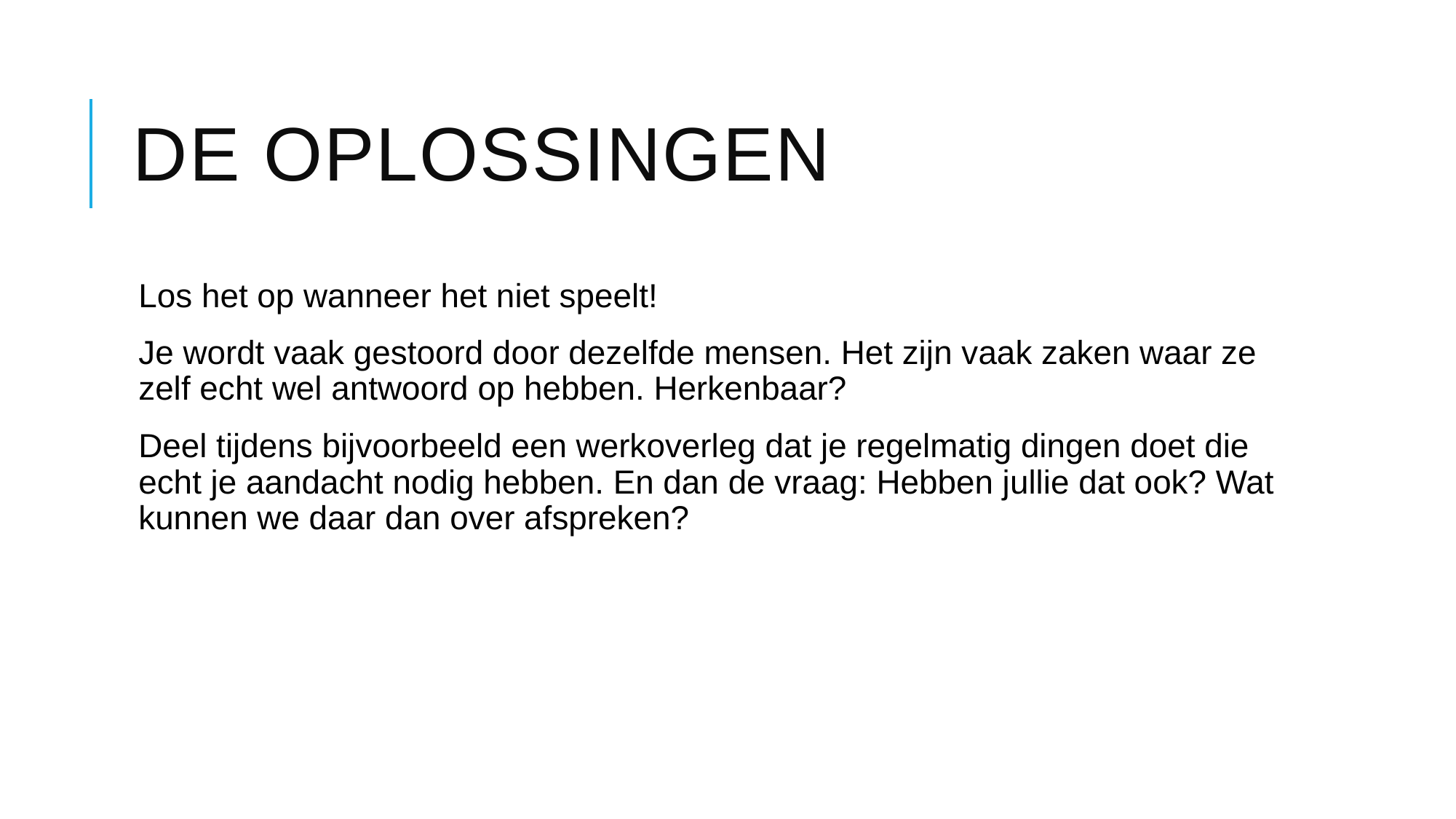

# De oplossingen
Los het op wanneer het niet speelt!
Je wordt vaak gestoord door dezelfde mensen. Het zijn vaak zaken waar ze zelf echt wel antwoord op hebben. Herkenbaar?
Deel tijdens bijvoorbeeld een werkoverleg dat je regelmatig dingen doet die echt je aandacht nodig hebben. En dan de vraag: Hebben jullie dat ook? Wat kunnen we daar dan over afspreken?